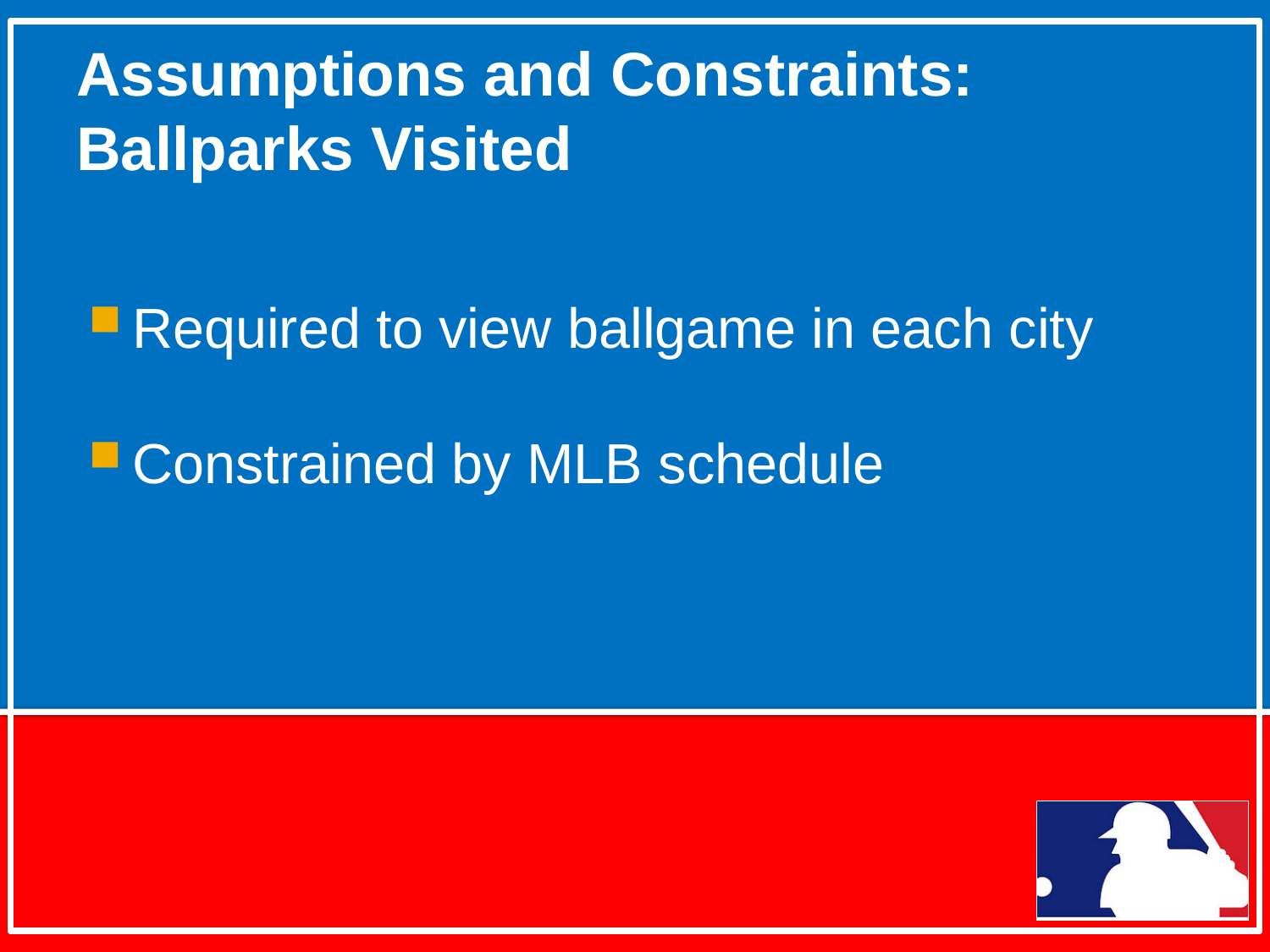

# Assumptions and Constraints: Ballparks Visited

Required to view ballgame in each city

Constrained by MLB schedule